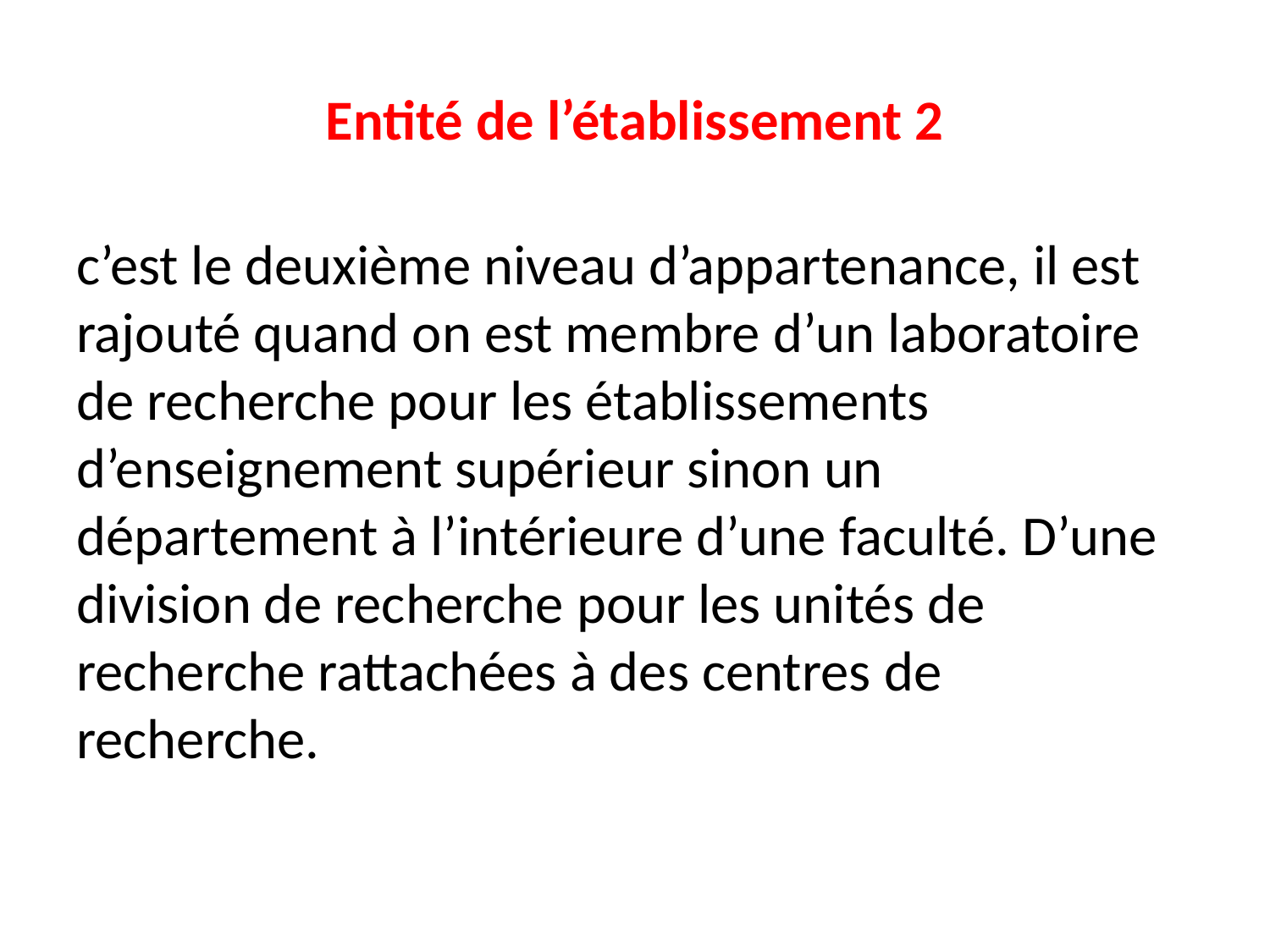

# Entité de l’établissement 2
c’est le deuxième niveau d’appartenance, il est rajouté quand on est membre d’un laboratoire de recherche pour les établissements d’enseignement supérieur sinon un département à l’intérieure d’une faculté. D’une division de recherche pour les unités de recherche rattachées à des centres de recherche.